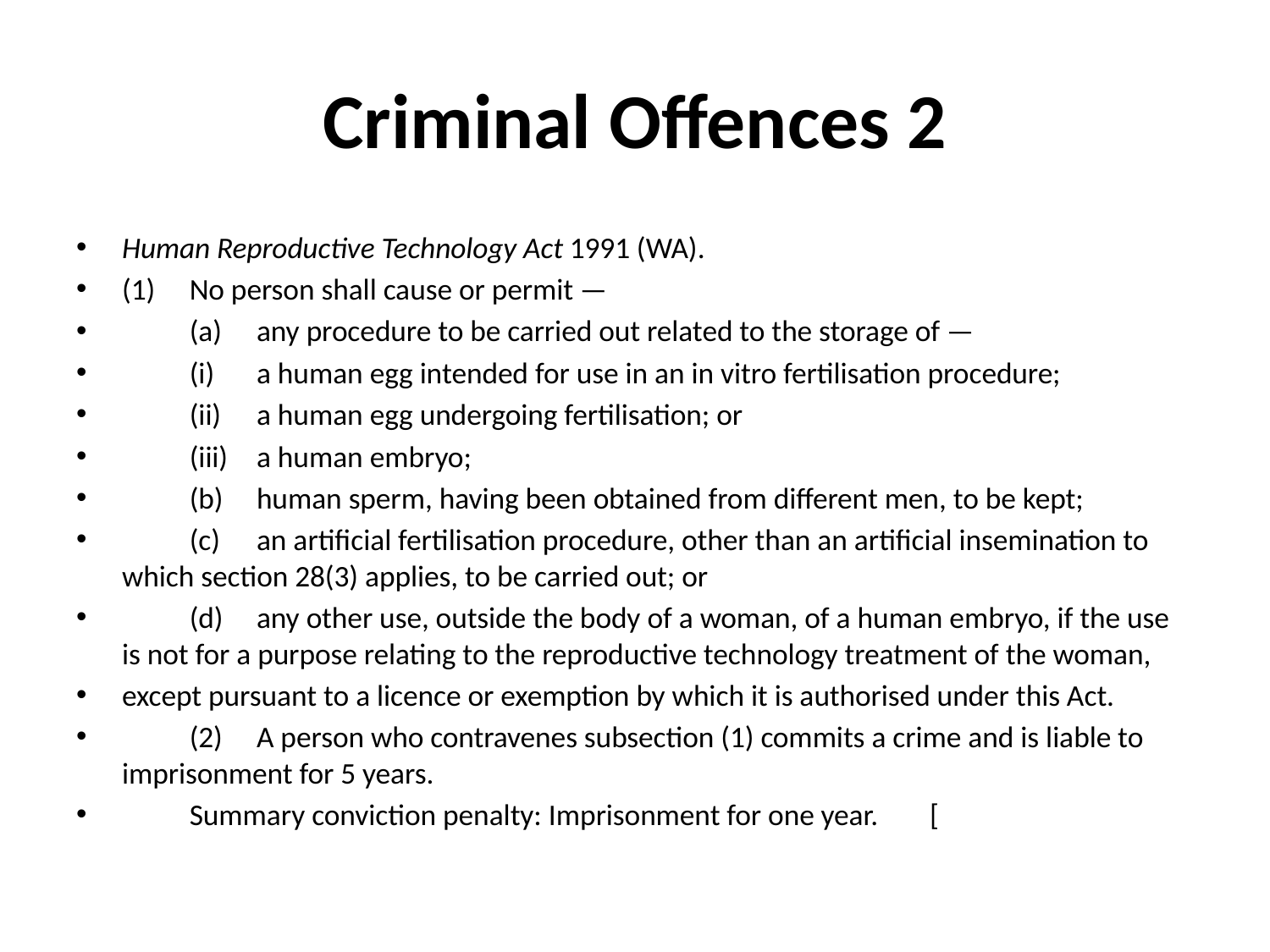

# Criminal Offences 2
Human Reproductive Technology Act 1991 (WA).
(1)	No person shall cause or permit —
	(a)	any procedure to be carried out related to the storage of —
	(i)	a human egg intended for use in an in vitro fertilisation procedure;
	(ii)	a human egg undergoing fertilisation; or
	(iii)	a human embryo;
	(b)	human sperm, having been obtained from different men, to be kept;
	(c)	an artificial fertilisation procedure, other than an artificial insemination to which section 28(3) applies, to be carried out; or
	(d)	any other use, outside the body of a woman, of a human embryo, if the use is not for a purpose relating to the reproductive technology treatment of the woman,
except pursuant to a licence or exemption by which it is authorised under this Act.
	(2)	A person who contravenes subsection (1) commits a crime and is liable to imprisonment for 5 years.
	Summary conviction penalty: Imprisonment for one year.	[